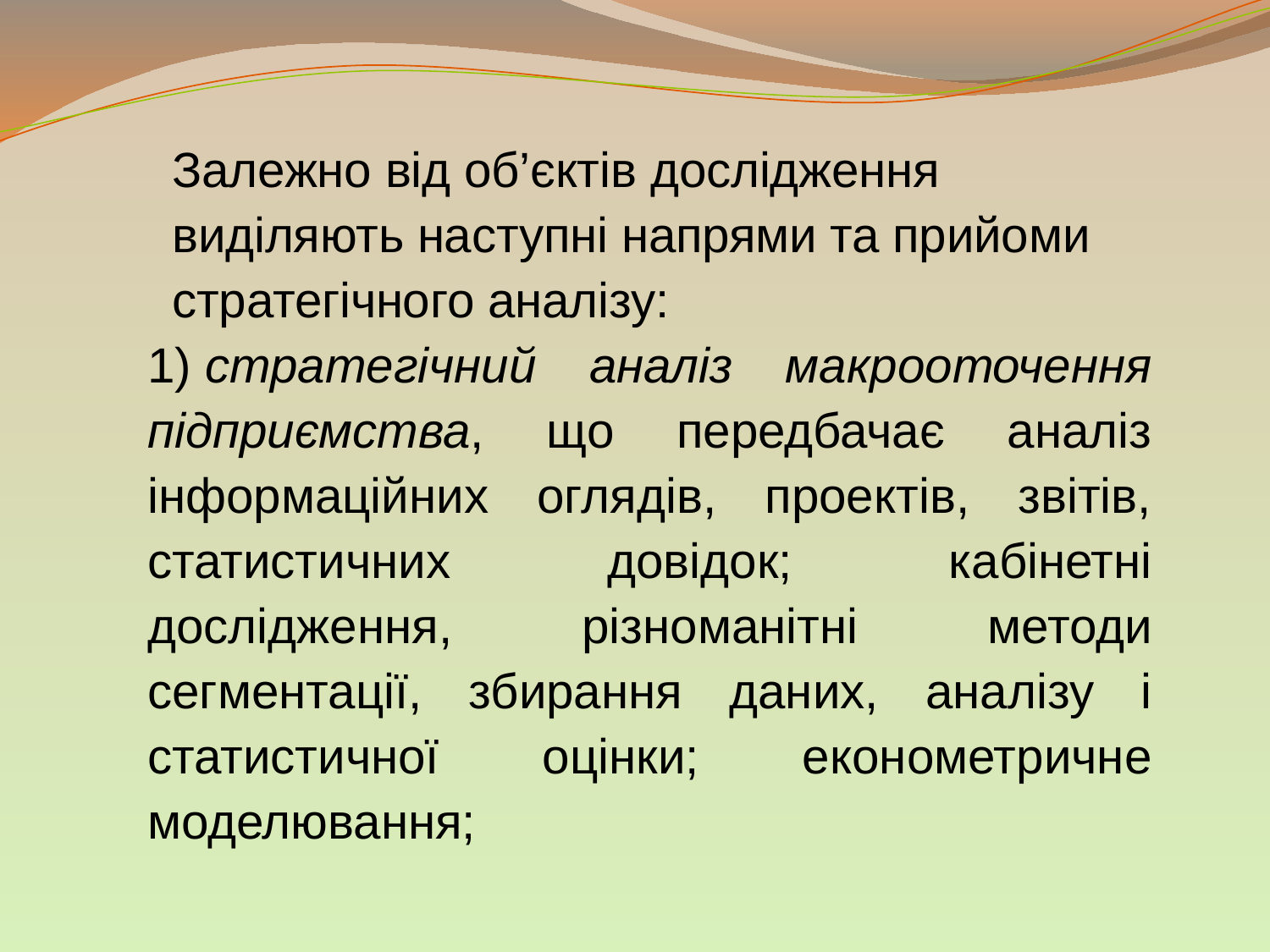

Залежно від об’єктів дослідження виділяють наступні напрями та прийоми стратегічного аналізу:
1) стратегічний аналіз макрооточення підприємства, що передбачає аналіз інформаційних оглядів, проектів, звітів, статистичних довідок; кабінетні дослідження, різноманітні методи сегментації, збирання даних, аналізу і статистичної оцінки; економетричне моделювання;